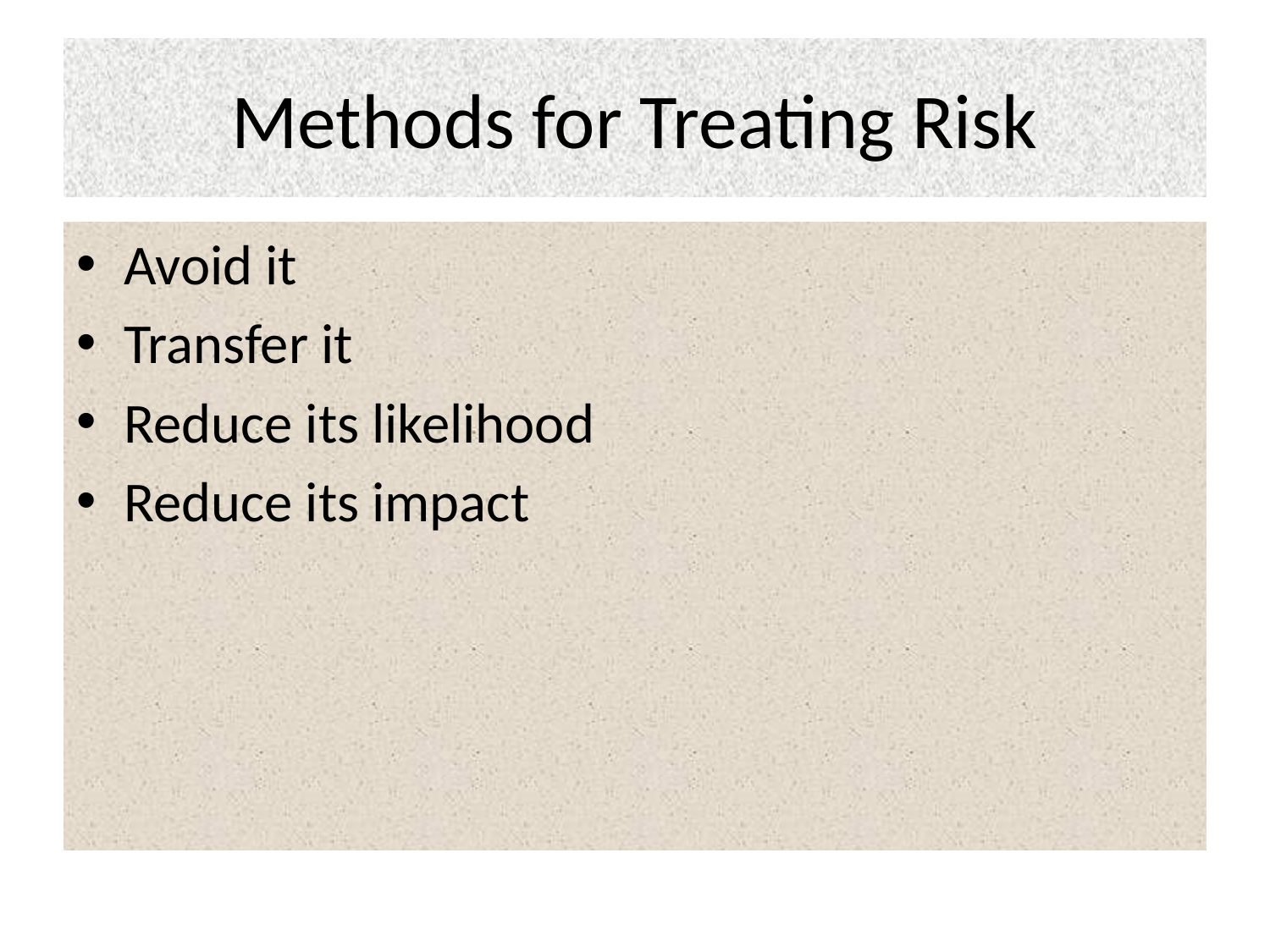

# Methods for Treating Risk
Avoid it
Transfer it
Reduce its likelihood
Reduce its impact